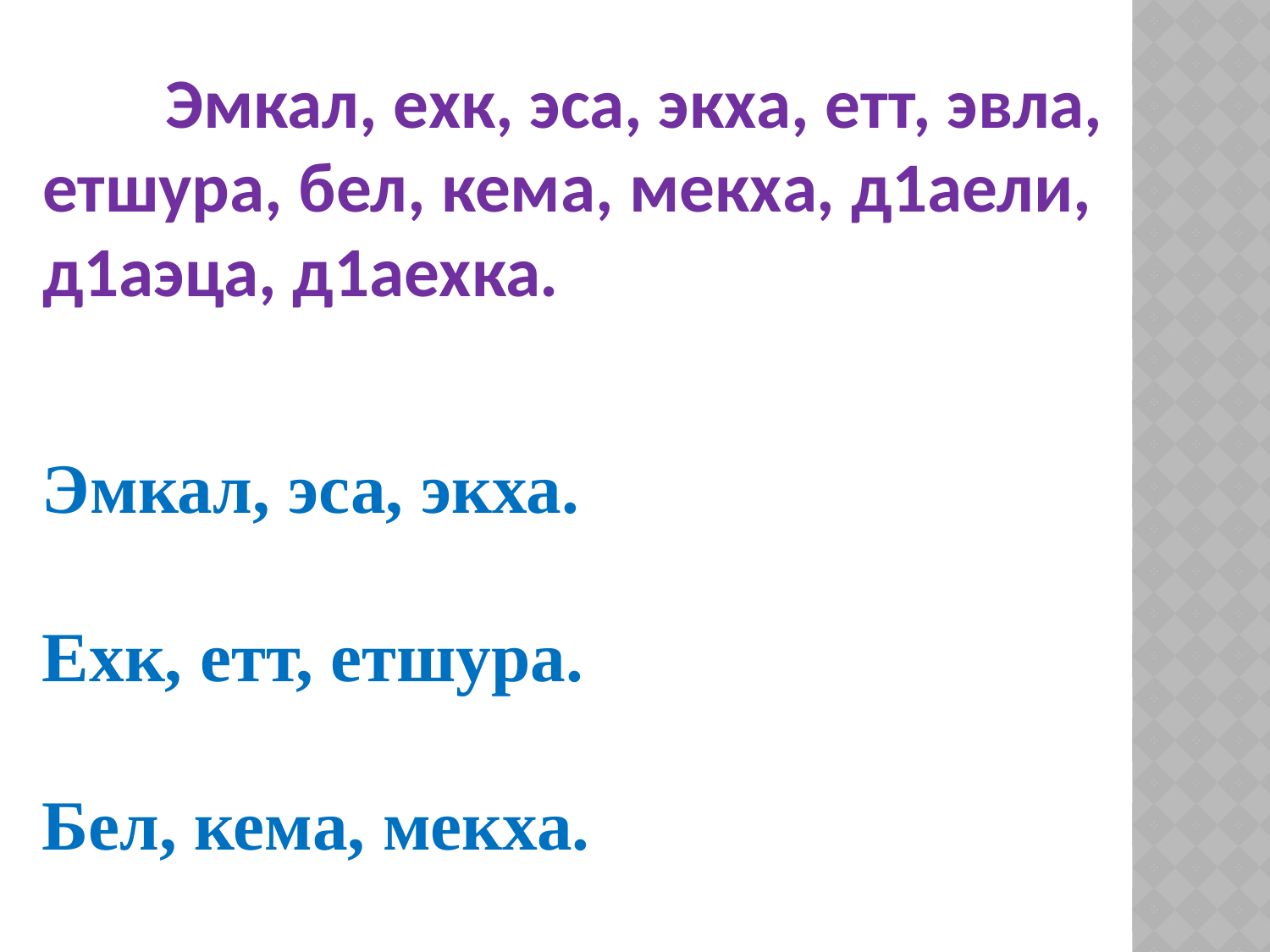

Эмкал, ехк, эса, экха, етт, эвла, етшура, бел, кема, мекха, д1аели, д1аэца, д1аехка.
Эмкал, эса, экха.
Ехк, етт, етшура.
Бел, кема, мекха.